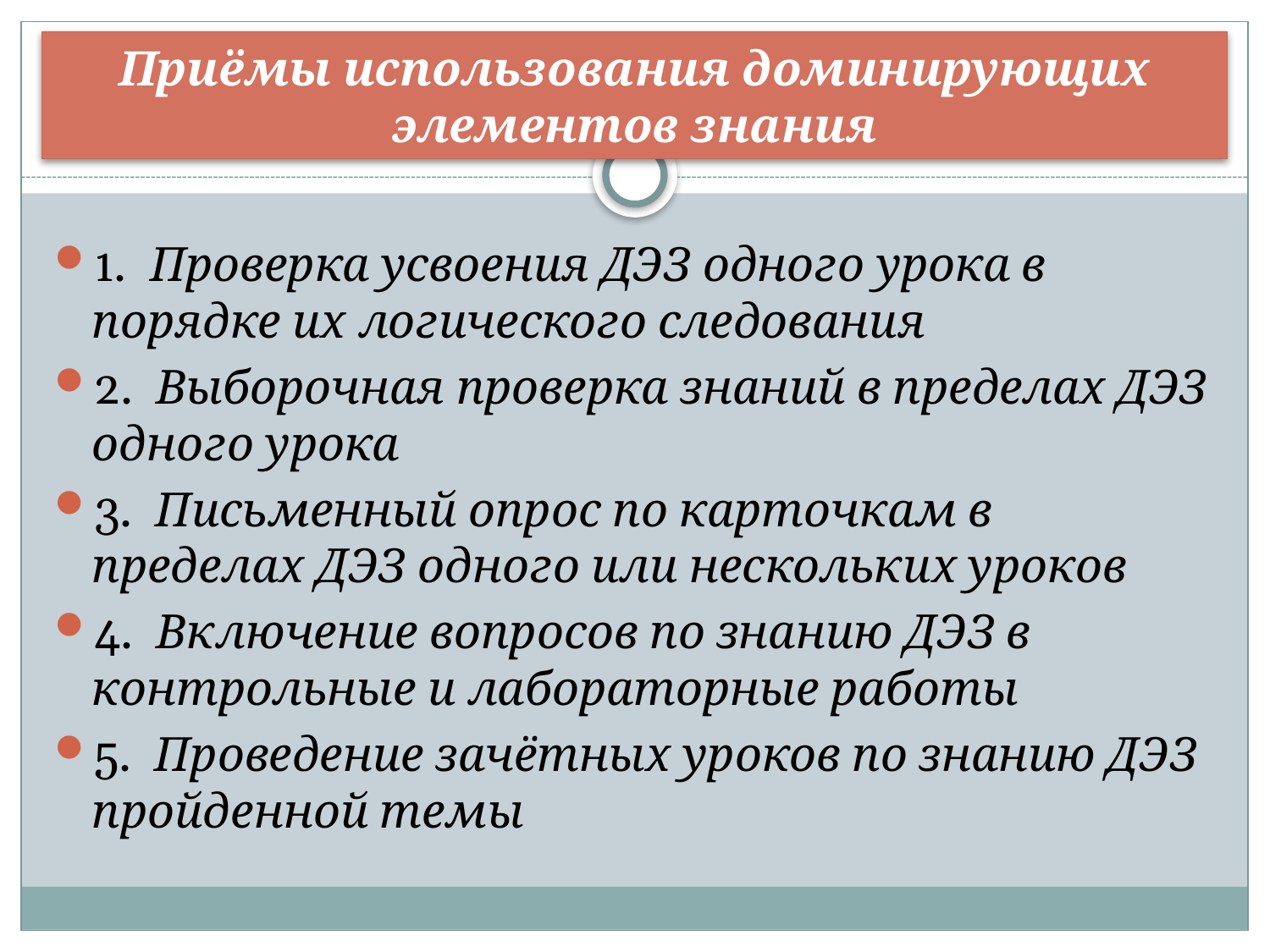

# Приёмы использования доминирующих элементов знания
1.  Проверка усвоения ДЭЗ одного урока в порядке их логического следования
2.  Выборочная проверка знаний в пределах ДЭЗ одного урока
3.  Письменный опрос по карточкам в пределах ДЭЗ одного или нескольких уроков
4.  Включение вопросов по знанию ДЭЗ в контрольные и лабораторные работы
5.  Проведение зачётных уроков по знанию ДЭЗ пройденной темы